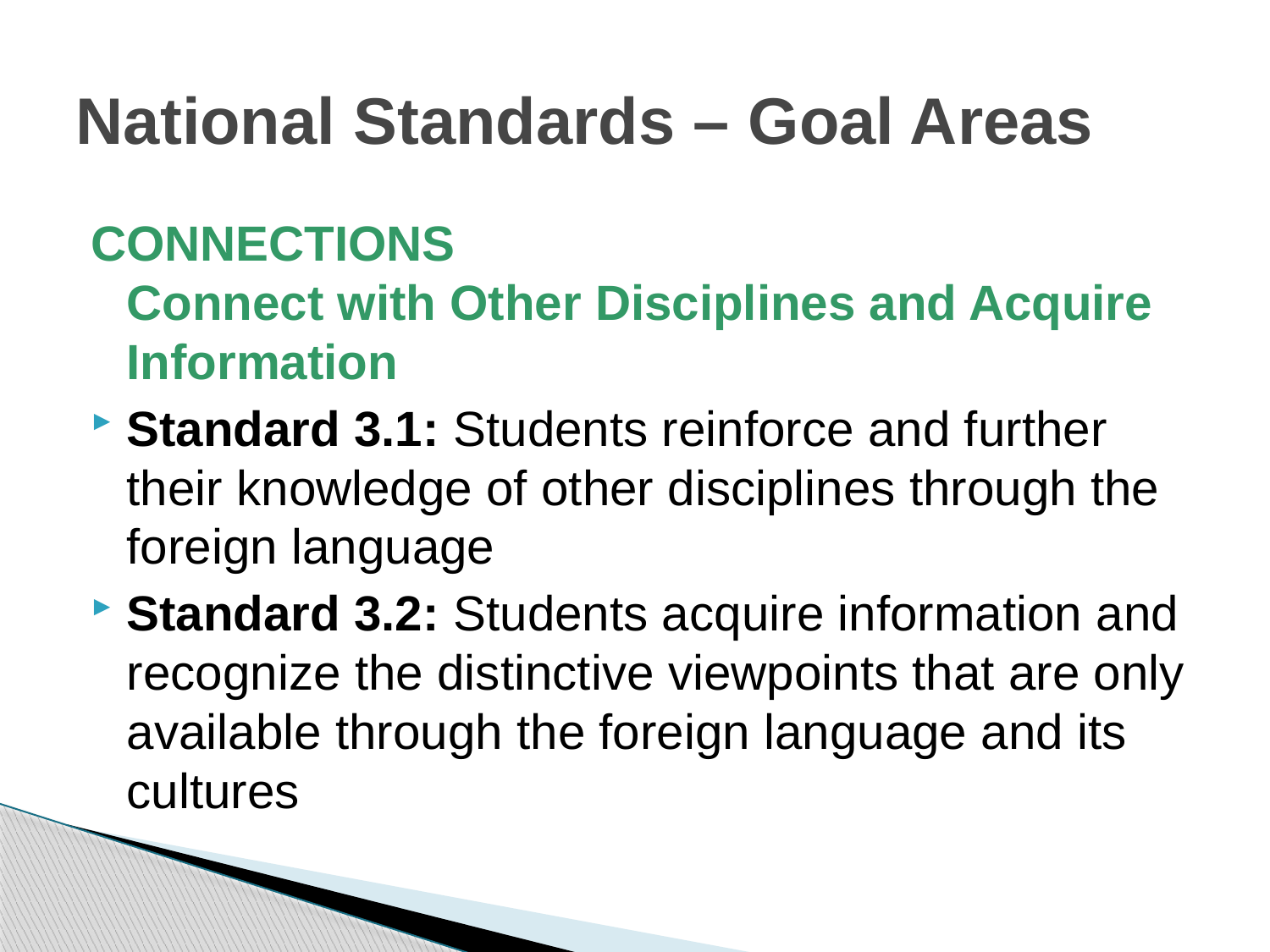

# National Standards – Goal Areas
CONNECTIONS
Connect with Other Disciplines and Acquire Information
Standard 3.1: Students reinforce and further their knowledge of other disciplines through the foreign language
Standard 3.2: Students acquire information and recognize the distinctive viewpoints that are only available through the foreign language and its cultures